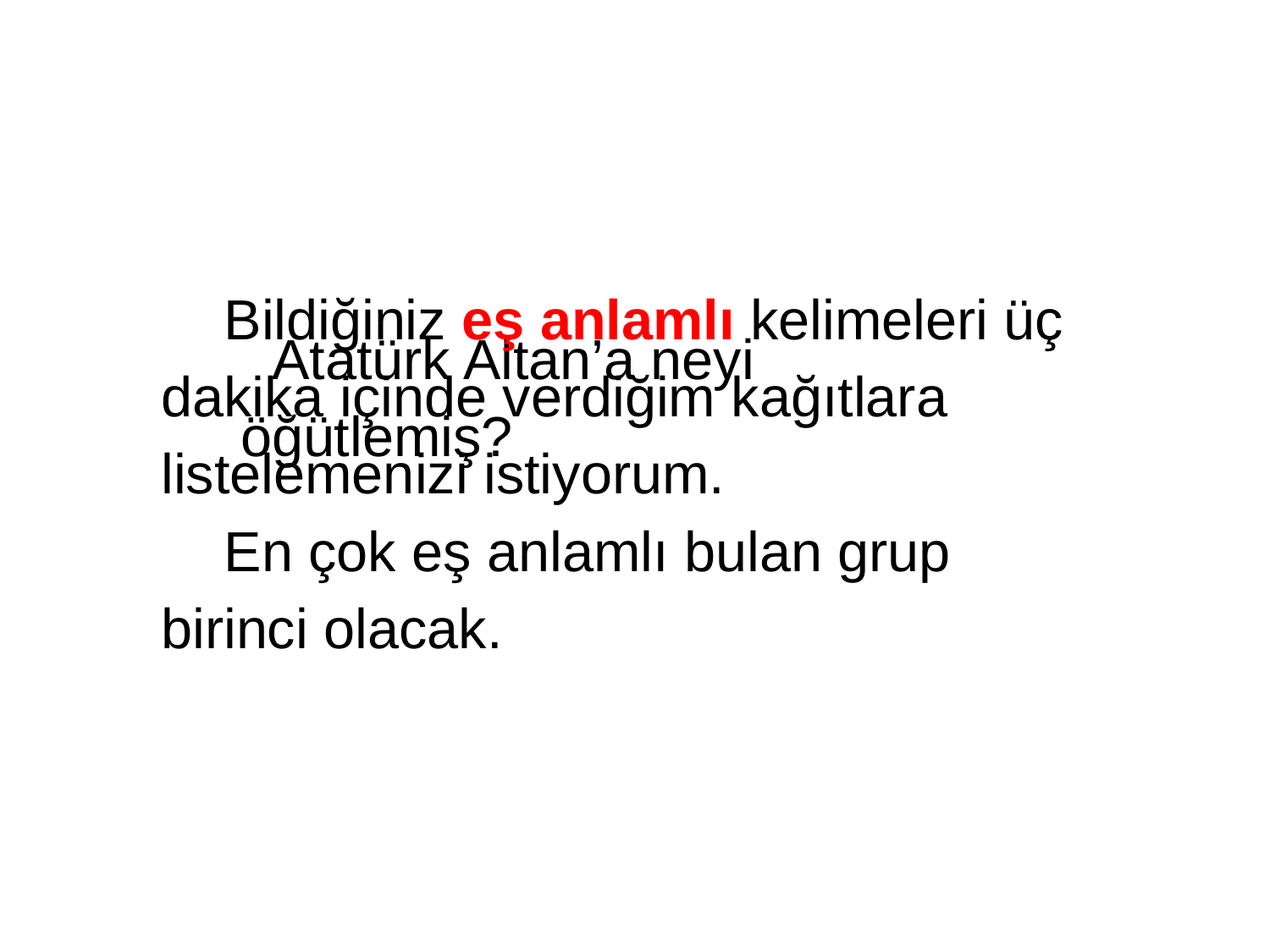

Bildiğiniz eş anlamlı kelimeleri üç dakika içinde verdiğim kağıtlara listelemenizi istiyorum.
    En çok eş anlamlı bulan grup birinci olacak.
  Atatürk Altan’a neyi öğütlemiş?